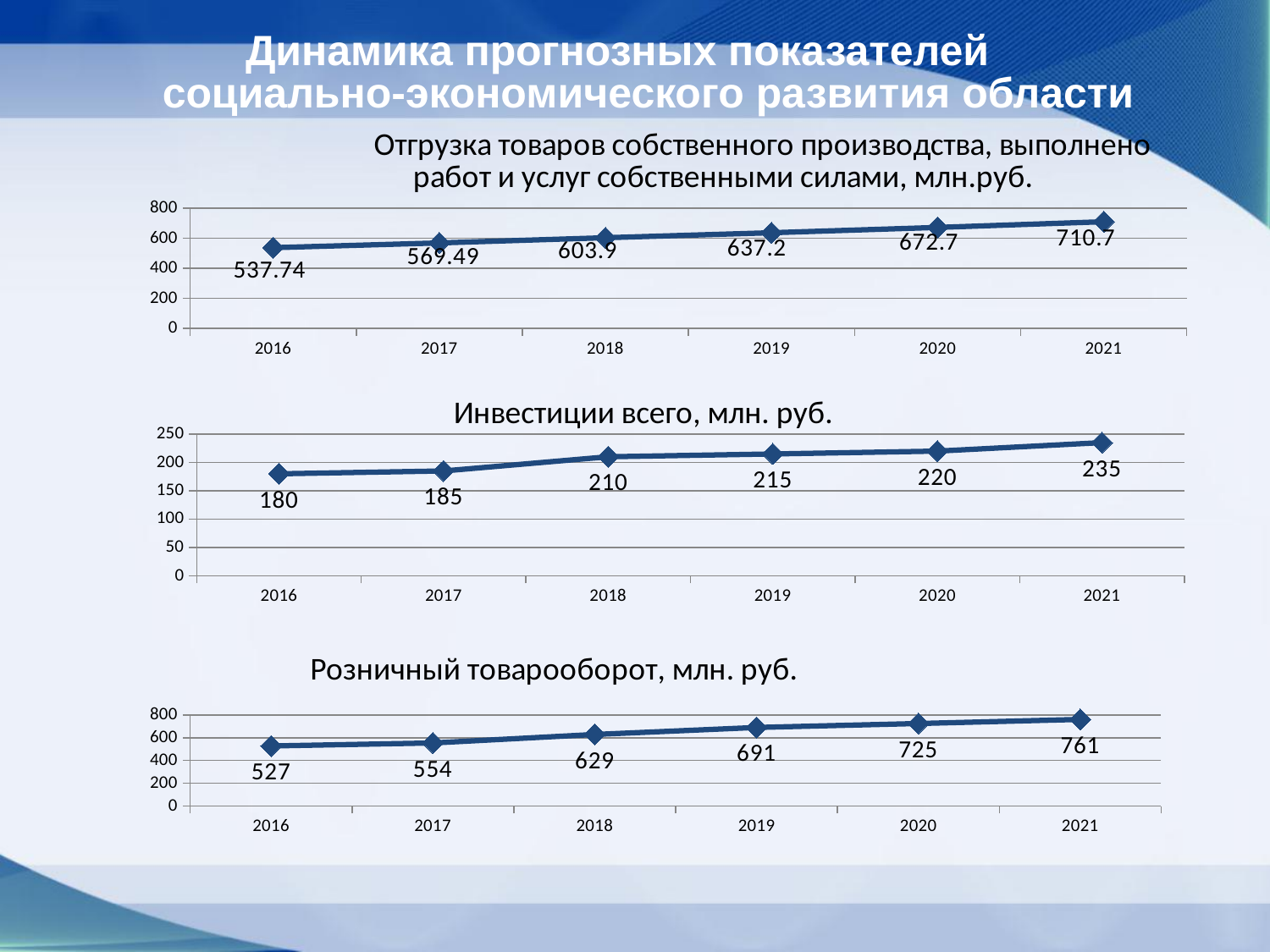

Динамика прогнозных показателей
социально-экономического развития области

### Chart:

| Category |            Отгрузка товаров собственного производства, выполнено работ и услуг собственными силами, млн.руб.  |
|---|---|
| 2016 | 537.74 |
| 2017 | 569.49 |
| 2018 | 603.9 |
| 2019 | 637.2 |
| 2020 | 672.7 |
| 2021 | 710.7 |

### Chart: Инвестиции всего, млн. руб.

| Category | инвестиции всего |
|---|---|
| 2016 | 180.0 |
| 2017 | 185.0 |
| 2018 | 210.0 |
| 2019 | 215.0 |
| 2020 | 220.0 |
| 2021 | 235.0 |

### Chart:

| Category | Розничный товарооборот, млн. руб. |
|---|---|
| 2016 | 527.35 |
| 2017 | 553.72 |
| 2018 | 629.0 |
| 2019 | 690.5 |
| 2020 | 725.0 |
| 2021 | 761.0 |